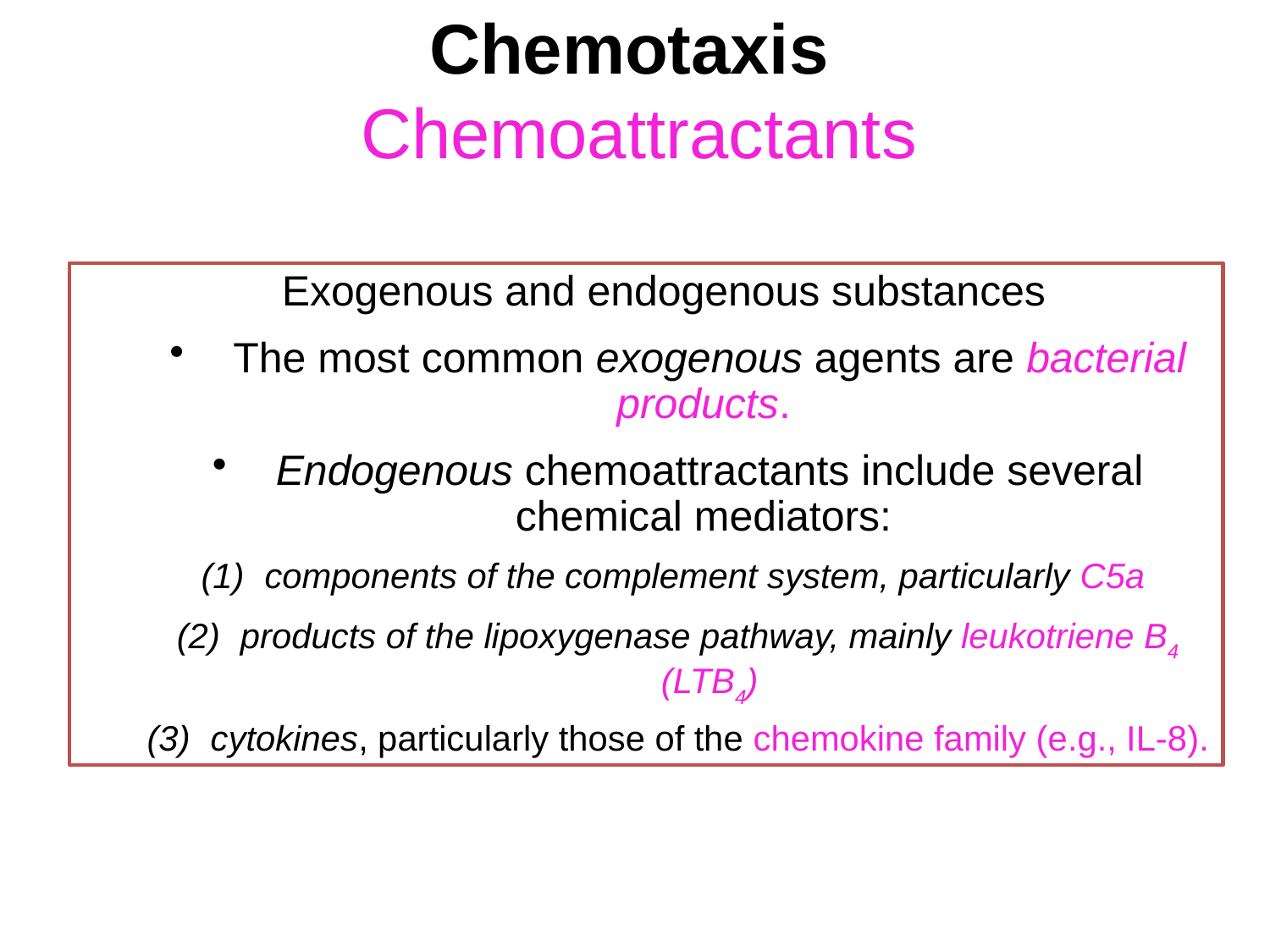

# Chemotaxis Chemoattractants

     Exogenous and endogenous substances
The most common exogenous agents are bacterial products.
Endogenous chemoattractants include several chemical mediators:
components of the complement system, particularly C5a
products of the lipoxygenase pathway, mainly leukotriene B4 (LTB4)
cytokines, particularly those of the chemokine family (e.g., IL-8).